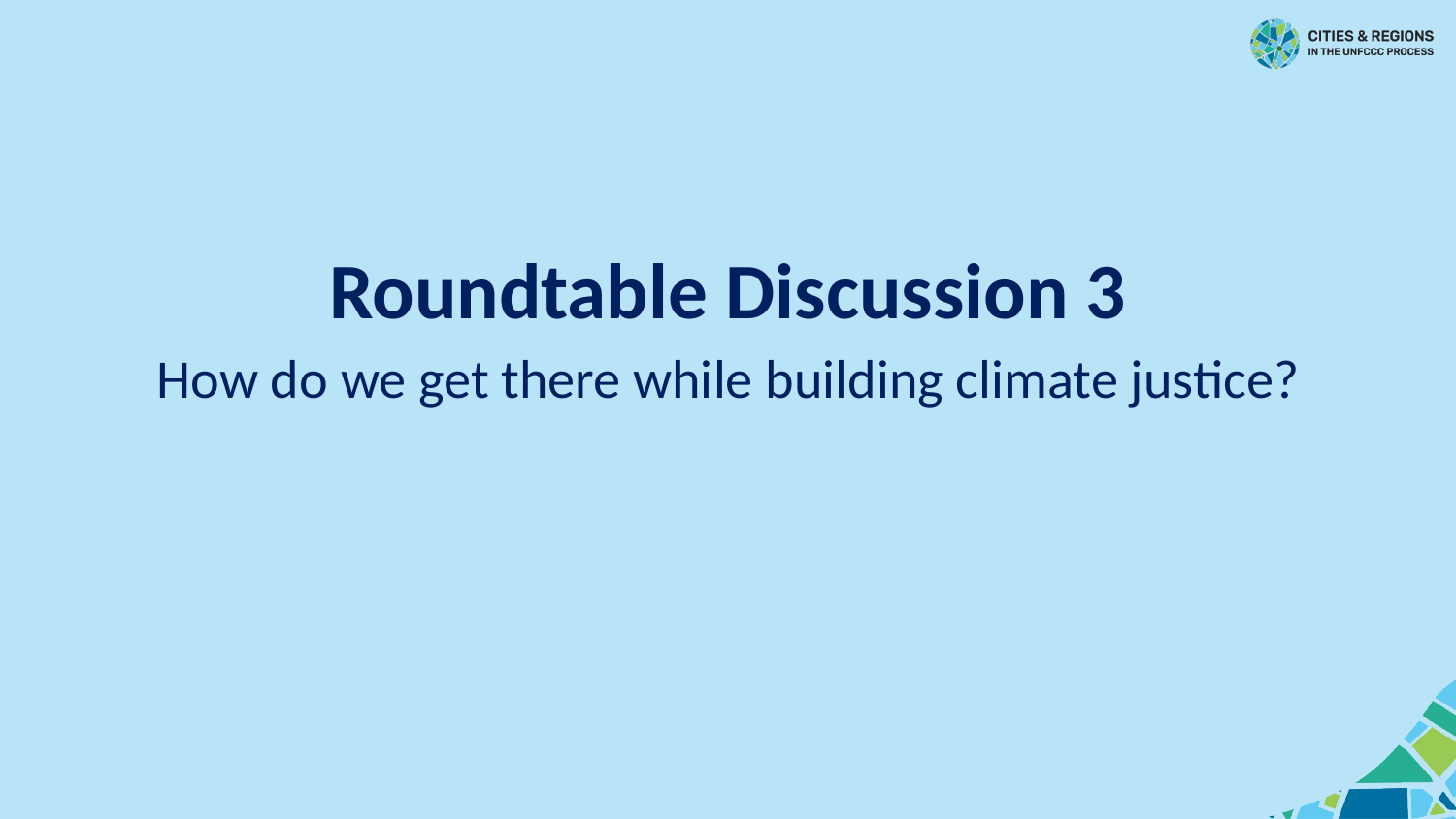

Roundtable Discussion 3
How do we get there while building climate justice?